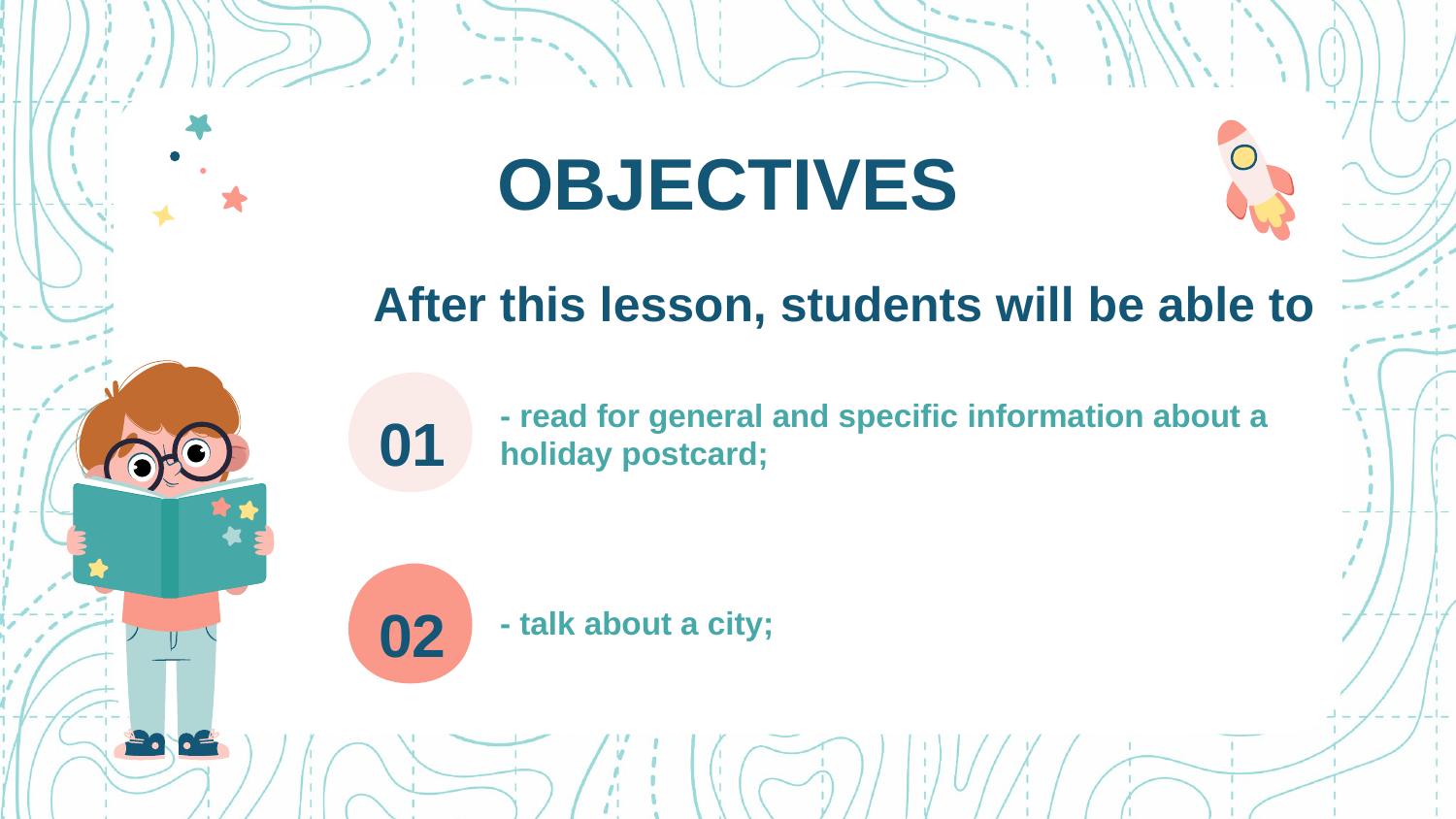

# OBJECTIVES
After this lesson, students will be able to

- read for general and specific information about a holiday postcard;
01

02
- talk about a city;